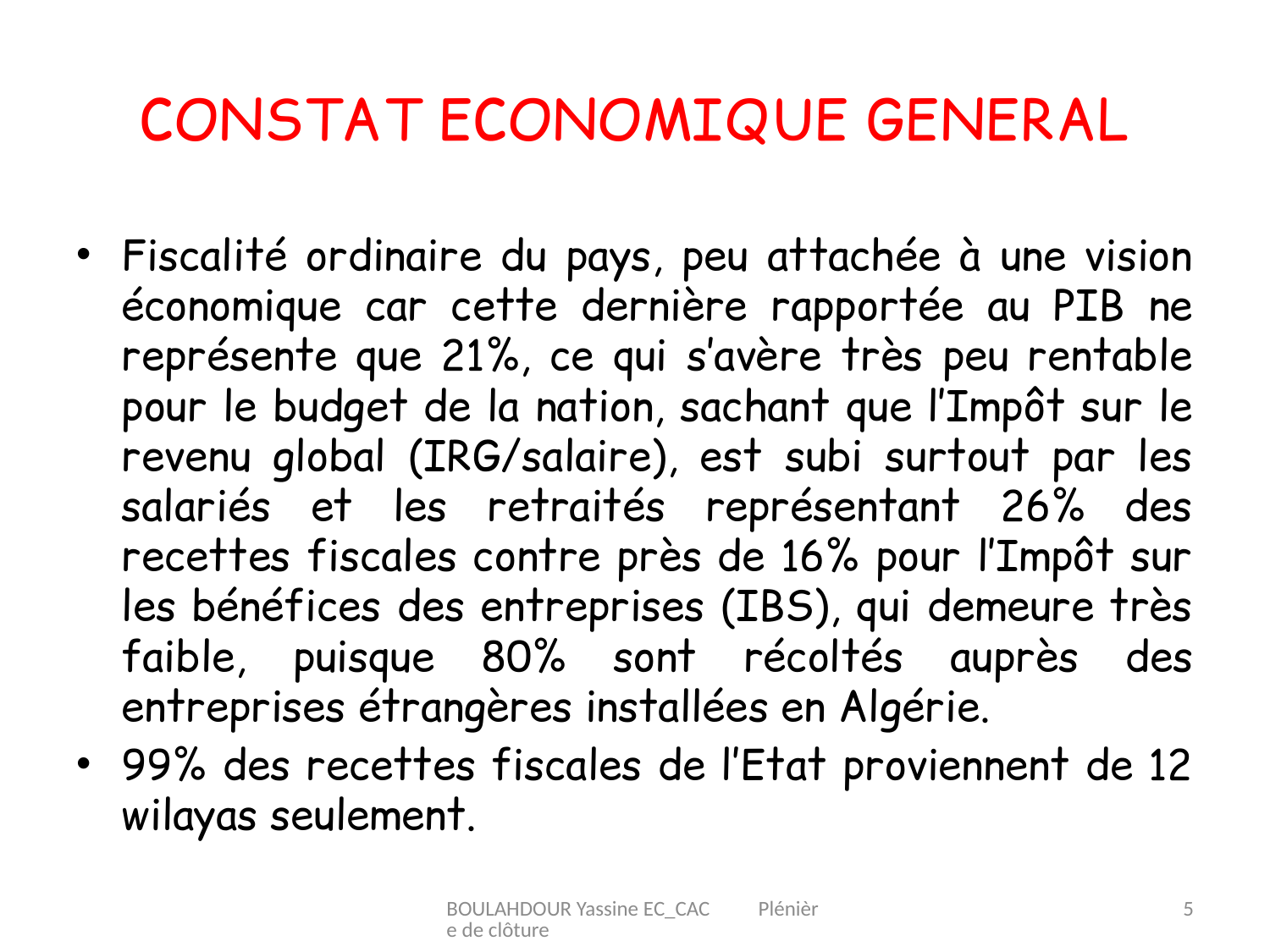

# CONSTAT ECONOMIQUE GENERAL
Fiscalité ordinaire du pays, peu attachée à une vision économique car cette dernière rapportée au PIB ne représente que 21%, ce qui s’avère très peu rentable pour le budget de la nation, sachant que l’Impôt sur le revenu global (IRG/salaire), est subi surtout par les salariés et les retraités représentant 26% des recettes fiscales contre près de 16% pour l’Impôt sur les bénéfices des entreprises (IBS), qui demeure très faible, puisque 80% sont récoltés auprès des entreprises étrangères installées en Algérie.
99% des recettes fiscales de l’Etat proviennent de 12 wilayas seulement.
BOULAHDOUR Yassine EC_CAC          Plénière de clôture
5